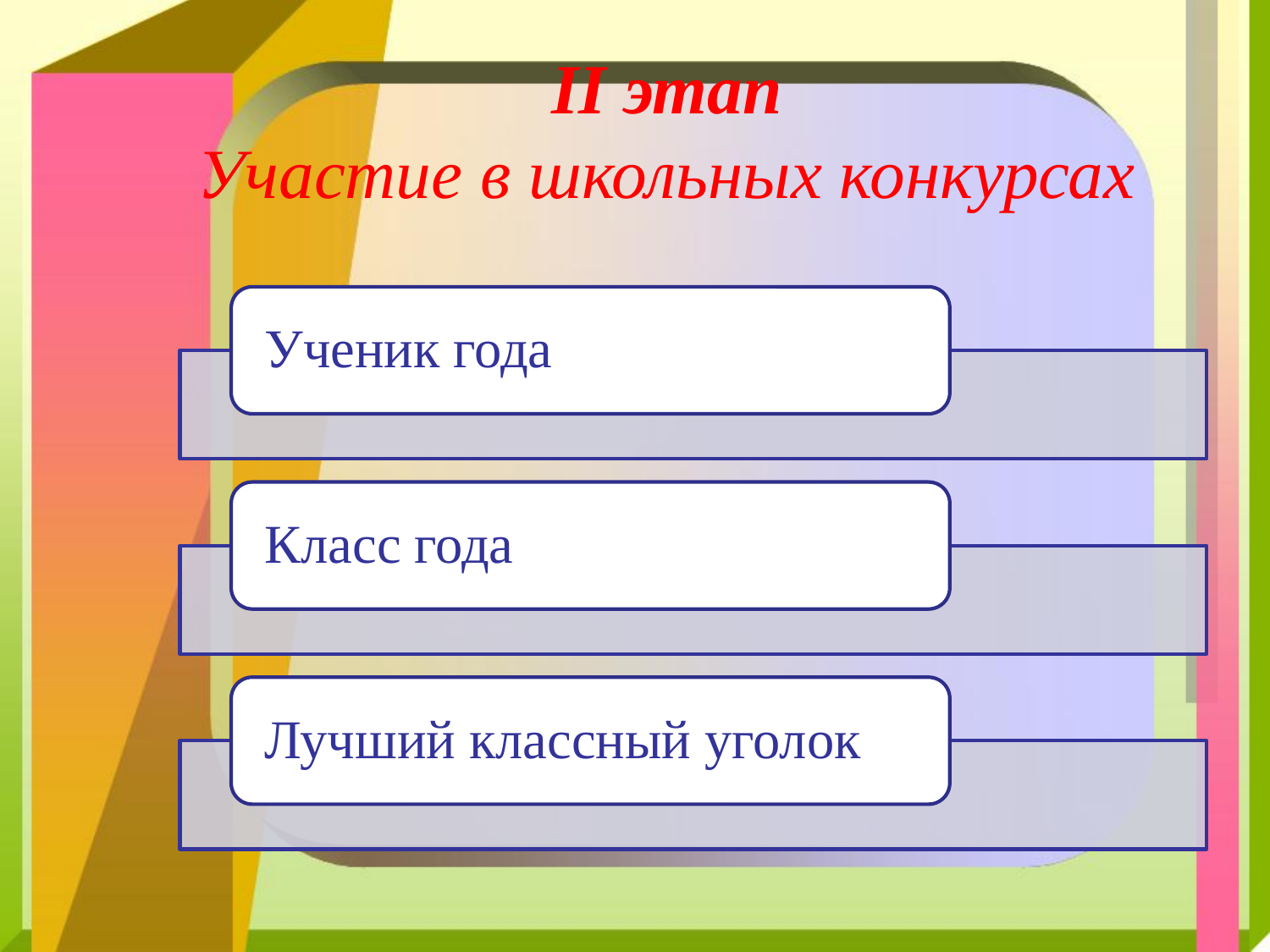

# II этап Участие в школьных конкурсах
Ученик года
Класс года
Лучший классный уголок